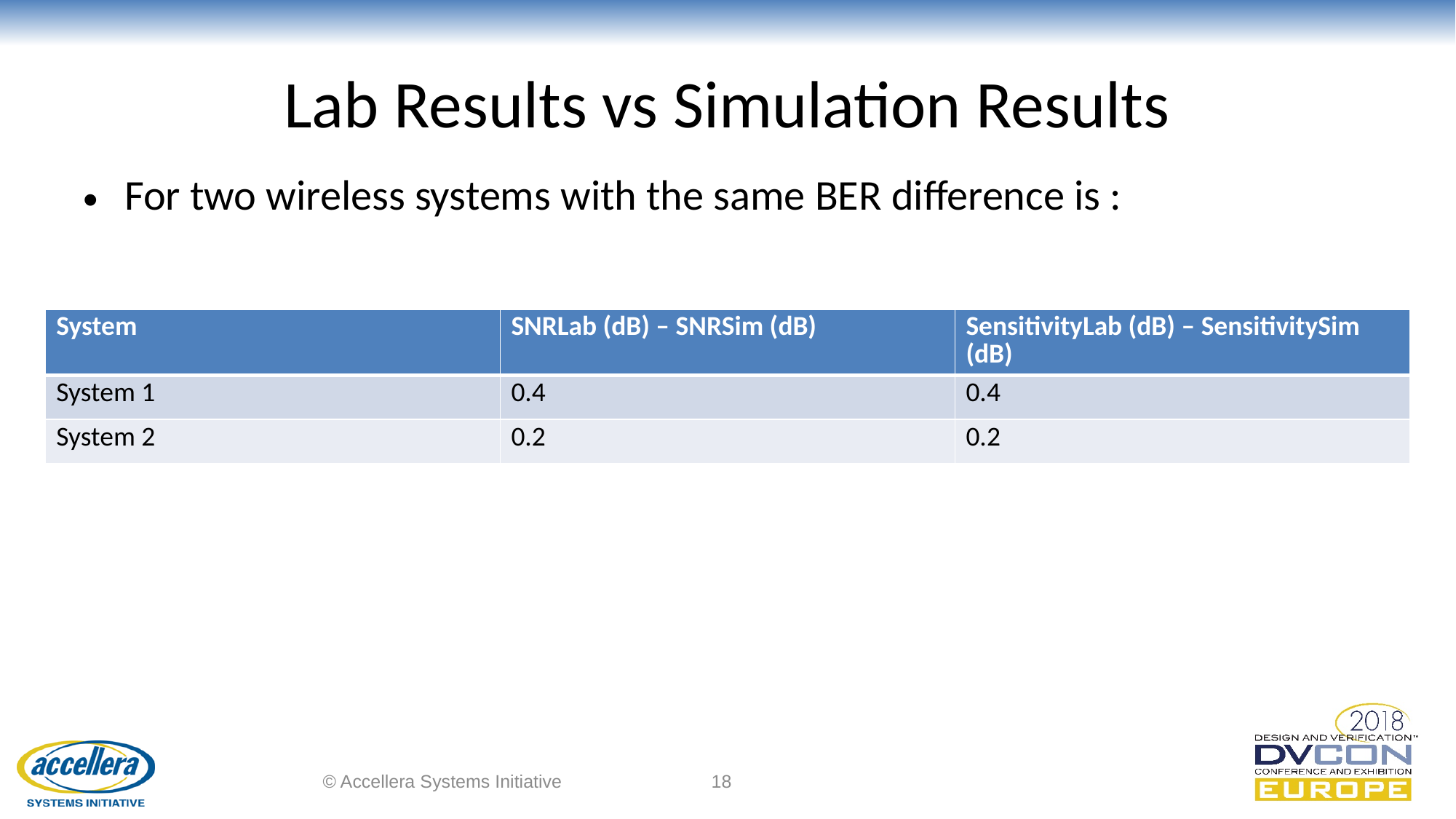

# Lab Results vs Simulation Results
For two wireless systems with the same BER difference is :

| System | SNRLab (dB) – SNRSim (dB) | SensitivityLab (dB) – SensitivitySim (dB) |
| --- | --- | --- |
| System 1 | 0.4 | 0.4 |
| System 2 | 0.2 | 0.2 |
© Accellera Systems Initiative
18